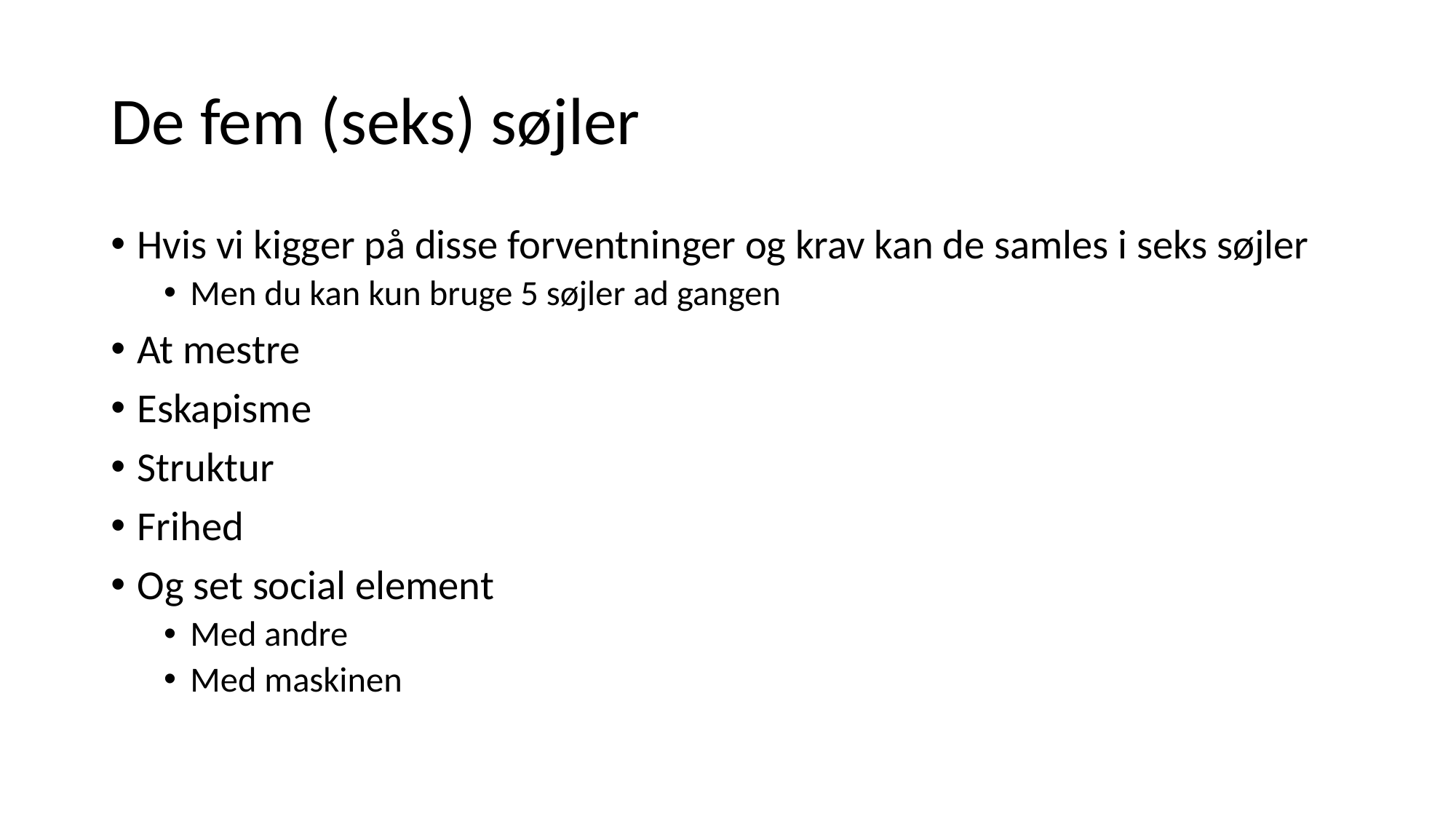

# De fem (seks) søjler
Hvis vi kigger på disse forventninger og krav kan de samles i seks søjler
Men du kan kun bruge 5 søjler ad gangen
At mestre
Eskapisme
Struktur
Frihed
Og set social element
Med andre
Med maskinen